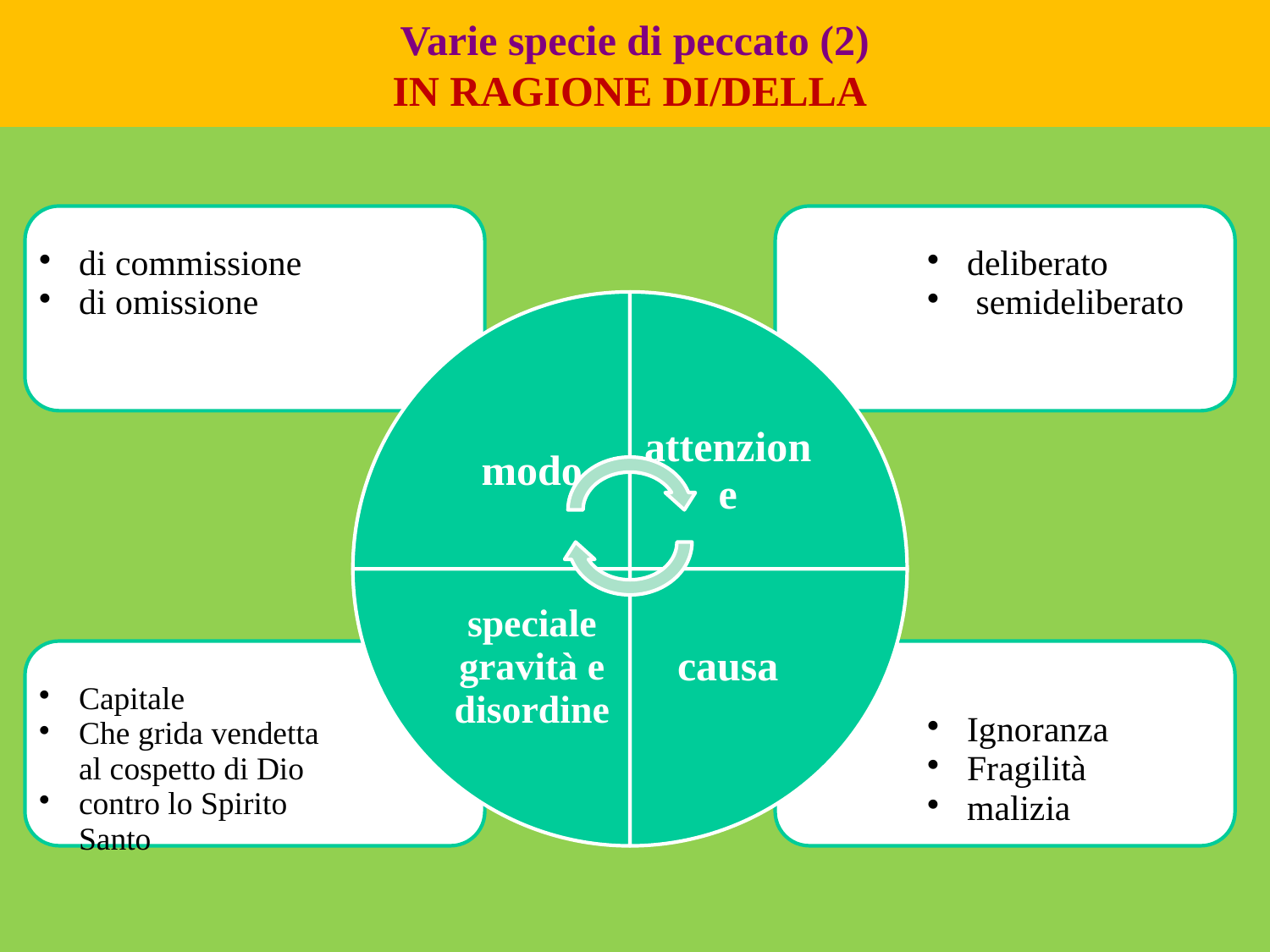

# Varie specie di peccato (2) IN RAGIONE DI/DELLA
modo
di commissione
attenzione
deliberato
causa
Ignoranza
speciale gravità e disordine
Capitale
di omissione
 semideliberato
Fragilità
malizia
Che grida vendetta al cospetto di Dio
contro lo Spirito Santo